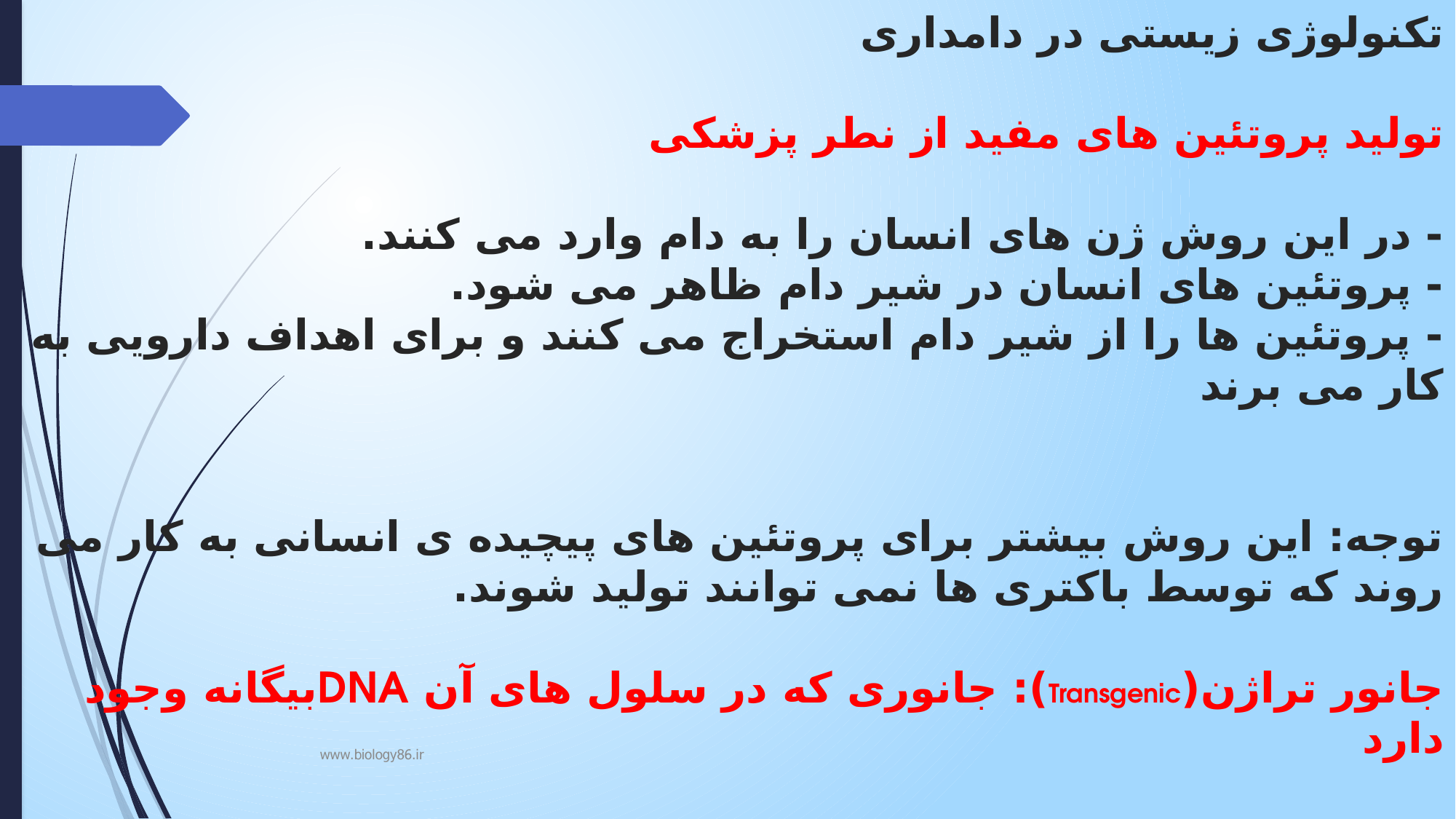

# تکنولوژی زیستی در دامداری تولید پروتئین های مفید از نطر پزشکی - در این روش ژن های انسان را به دام وارد می کنند. - پروتئین های انسان در شیر دام ظاهر می شود. - پروتئین ها را از شیر دام استخراج می کنند و برای اهداف دارویی به کار می برند توجه: این روش بیشتر برای پروتئین های پیچیده ی انسانی به کار می روند که توسط باکتری ها نمی توانند تولید شوند. جانور تراژن(Transgenic): جانوری که در سلول های آن DNAبیگانه وجود دارد
www.biology86.ir